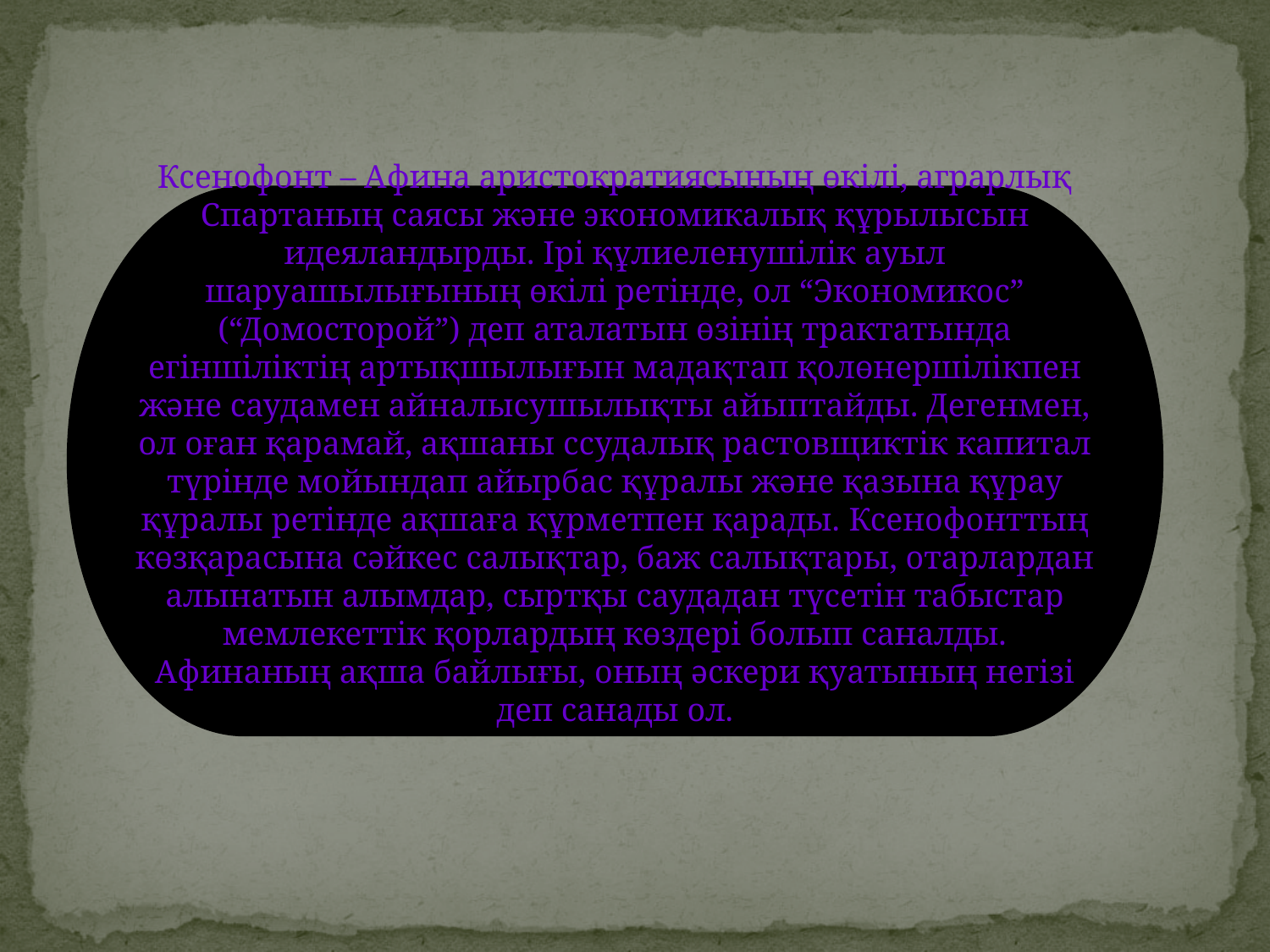

Ксенофонт – Афина аристократиясының өкілі, аграрлық Спартаның саясы және экономикалық құрылысын идеяландырды. Ірі құлиеленушілік ауыл шаруашылығының өкілі ретінде, ол “Экономикос” (“Домосторой”) деп аталатын өзінің трактатында егіншіліктің артықшылығын мадақтап қолөнершілікпен және саудамен айналысушылықты айыптайды. Дегенмен, ол оған қарамай, ақшаны ссудалық растовщиктік капитал түрінде мойындап айырбас құралы және қазына құрау құралы ретінде ақшаға құрметпен қарады. Ксенофонттың көзқарасына сәйкес салықтар, баж салықтары, отарлардан алынатын алымдар, сыртқы саудадан түсетін табыстар мемлекеттік қорлардың көздері болып саналды. Афинаның ақша байлығы, оның әскери қуатының негізі деп санады ол.